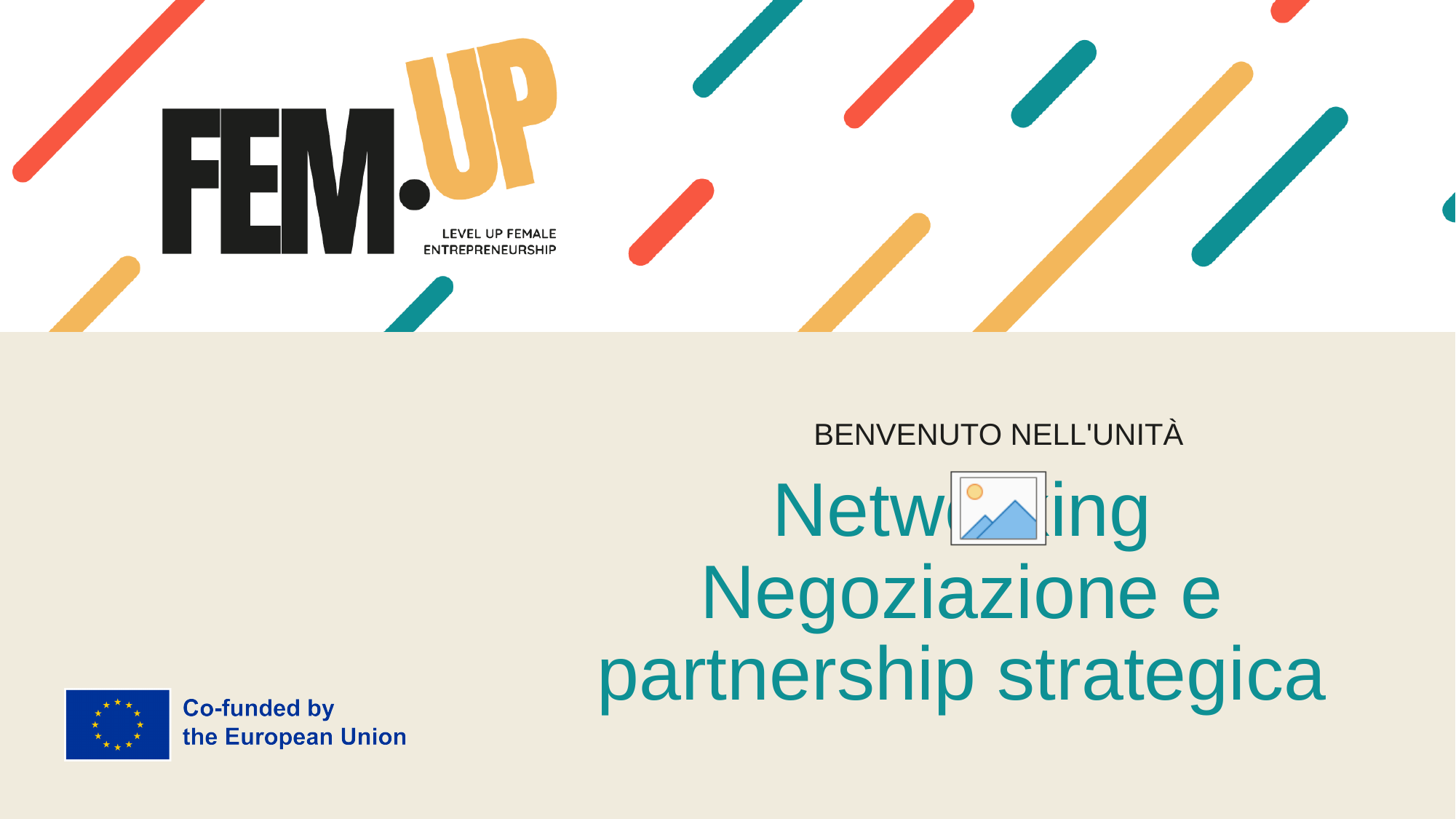

BENVENUTO NELL'UNITÀ
# Networking Negoziazione e partnership strategica